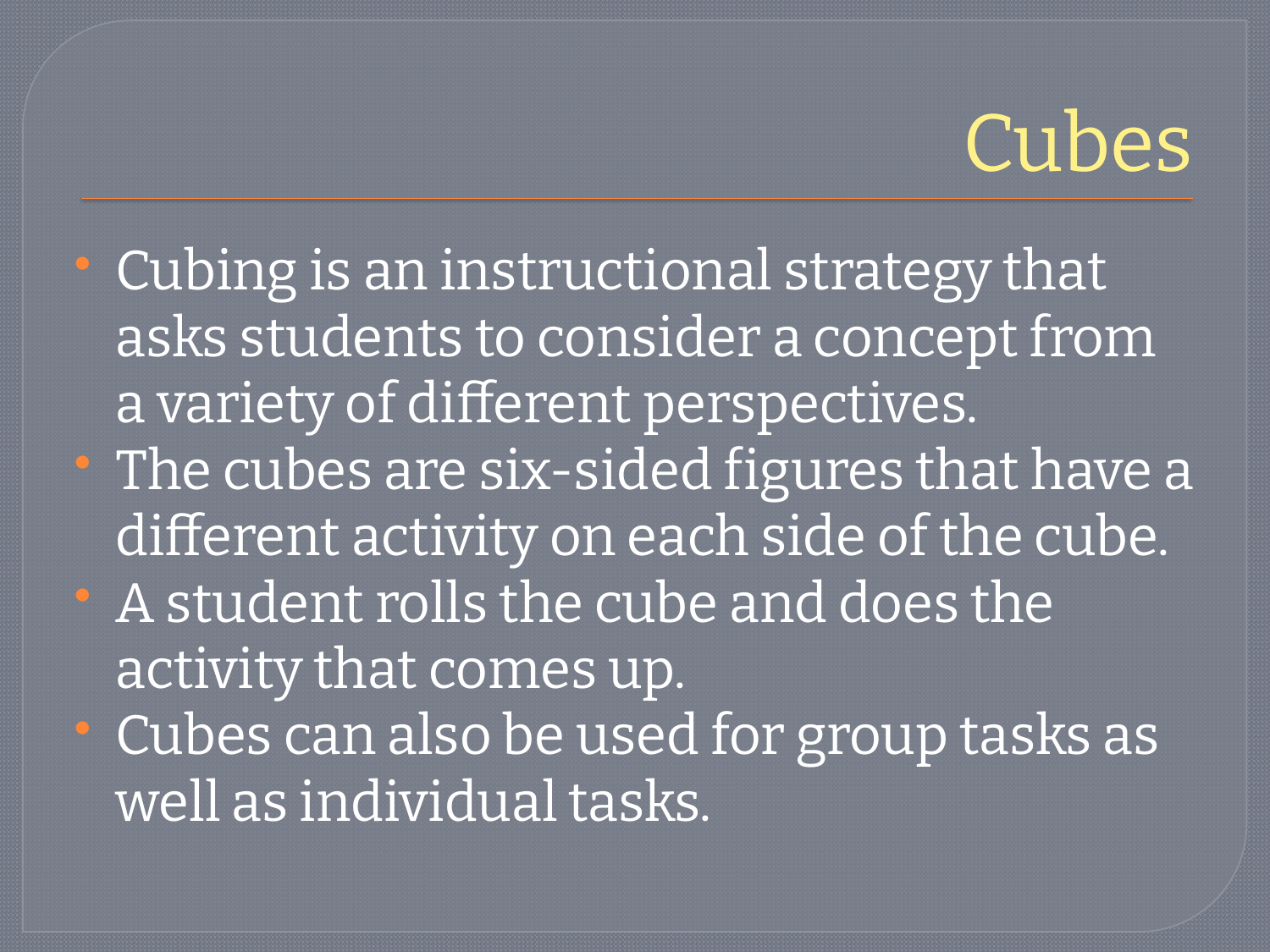

# Cubes
Cubing is an instructional strategy that asks students to consider a concept from a variety of different perspectives.
The cubes are six-sided figures that have a different activity on each side of the cube.
A student rolls the cube and does the activity that comes up.
Cubes can also be used for group tasks as well as individual tasks.